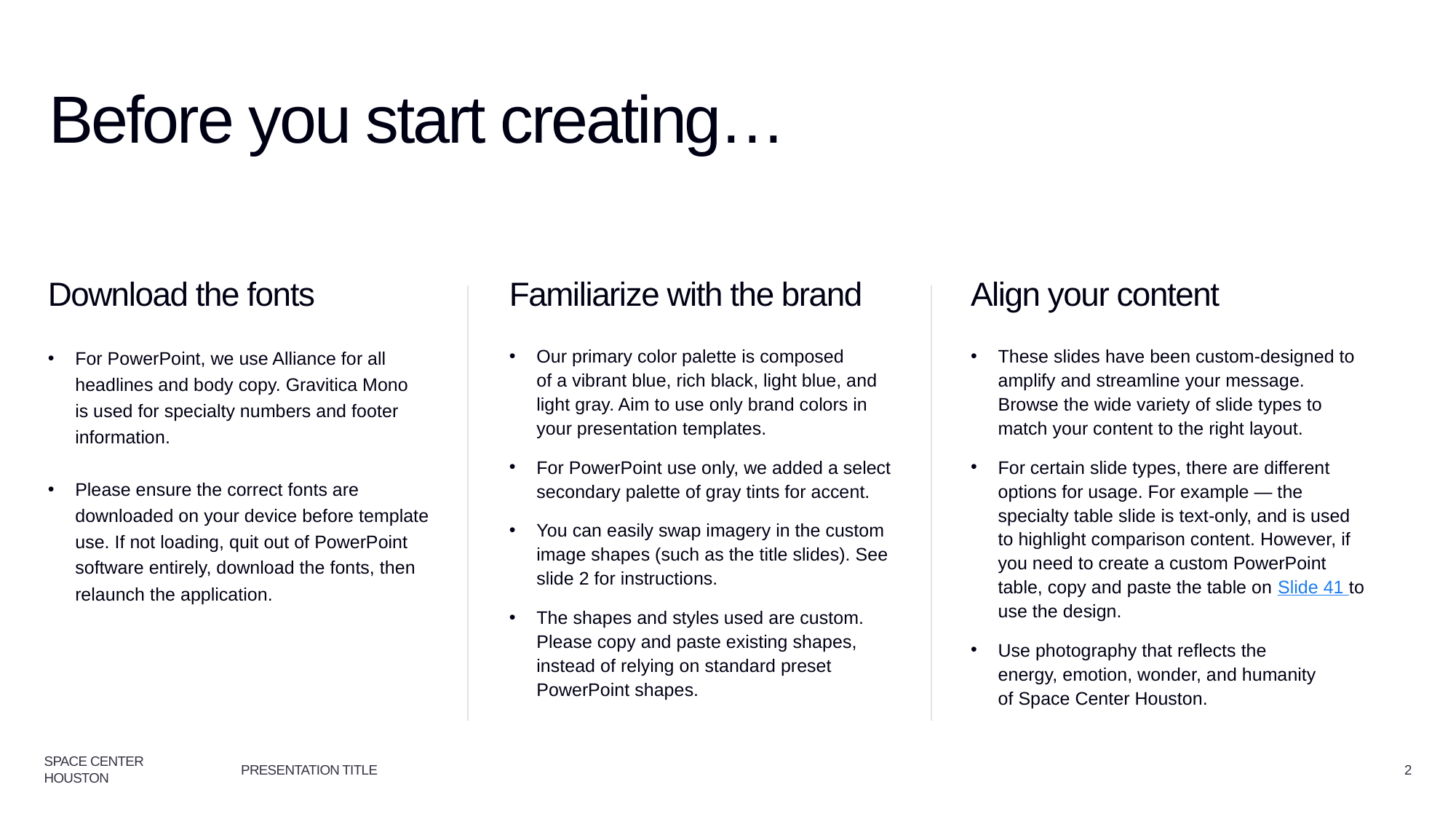

# Before you start creating…
Download the fonts
Familiarize with the brand
Align your content
For PowerPoint, we use Alliance for all headlines and body copy. Gravitica Mono
is used for specialty numbers and footer information.

Please ensure the correct fonts are downloaded on your device before template use. If not loading, quit out of PowerPoint software entirely, download the fonts, then relaunch the application.

Our primary color palette is composed
of a vibrant blue, rich black, light blue, and light gray. Aim to use only brand colors in your presentation templates.
For PowerPoint use only, we added a select secondary palette of gray tints for accent.
You can easily swap imagery in the custom image shapes (such as the title slides). See slide 2 for instructions.
The shapes and styles used are custom. Please copy and paste existing shapes, instead of relying on standard preset PowerPoint shapes.
These slides have been custom-designed to amplify and streamline your message. Browse the wide variety of slide types to match your content to the right layout.
For certain slide types, there are different options for usage. For example — the specialty table slide is text-only, and is used to highlight comparison content. However, if you need to create a custom PowerPoint table, copy and paste the table on Slide 41 to use the design.
Use photography that reflects the
energy, emotion, wonder, and humanity
of Space Center Houston.

PRESENTATION TITLE
2